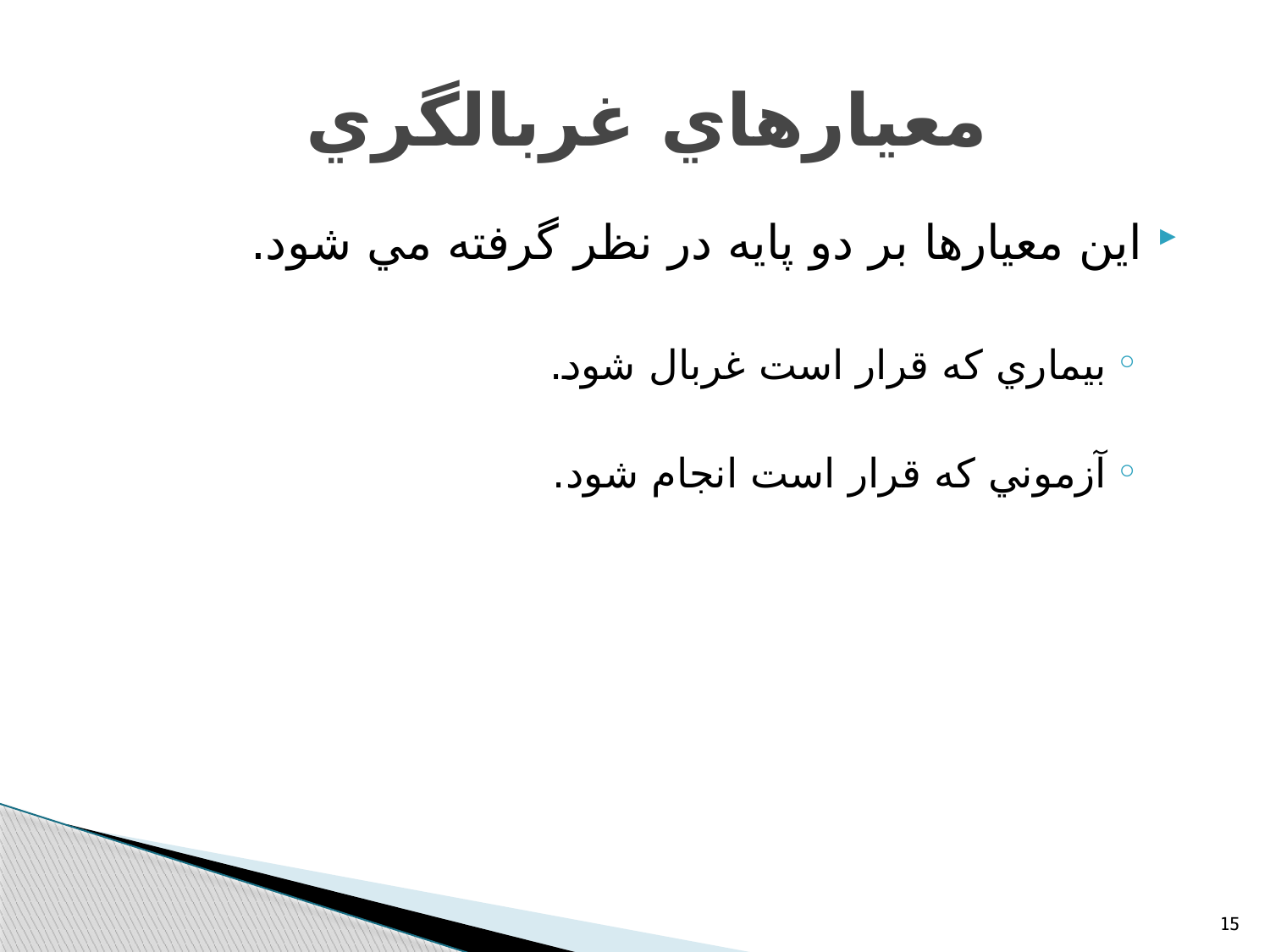

# معيارهاي غربالگري
اين معيارها بر دو پايه در نظر گرفته مي شود.

بيماري كه قرار است غربال شود.

آزموني كه قرار است انجام شود.

15